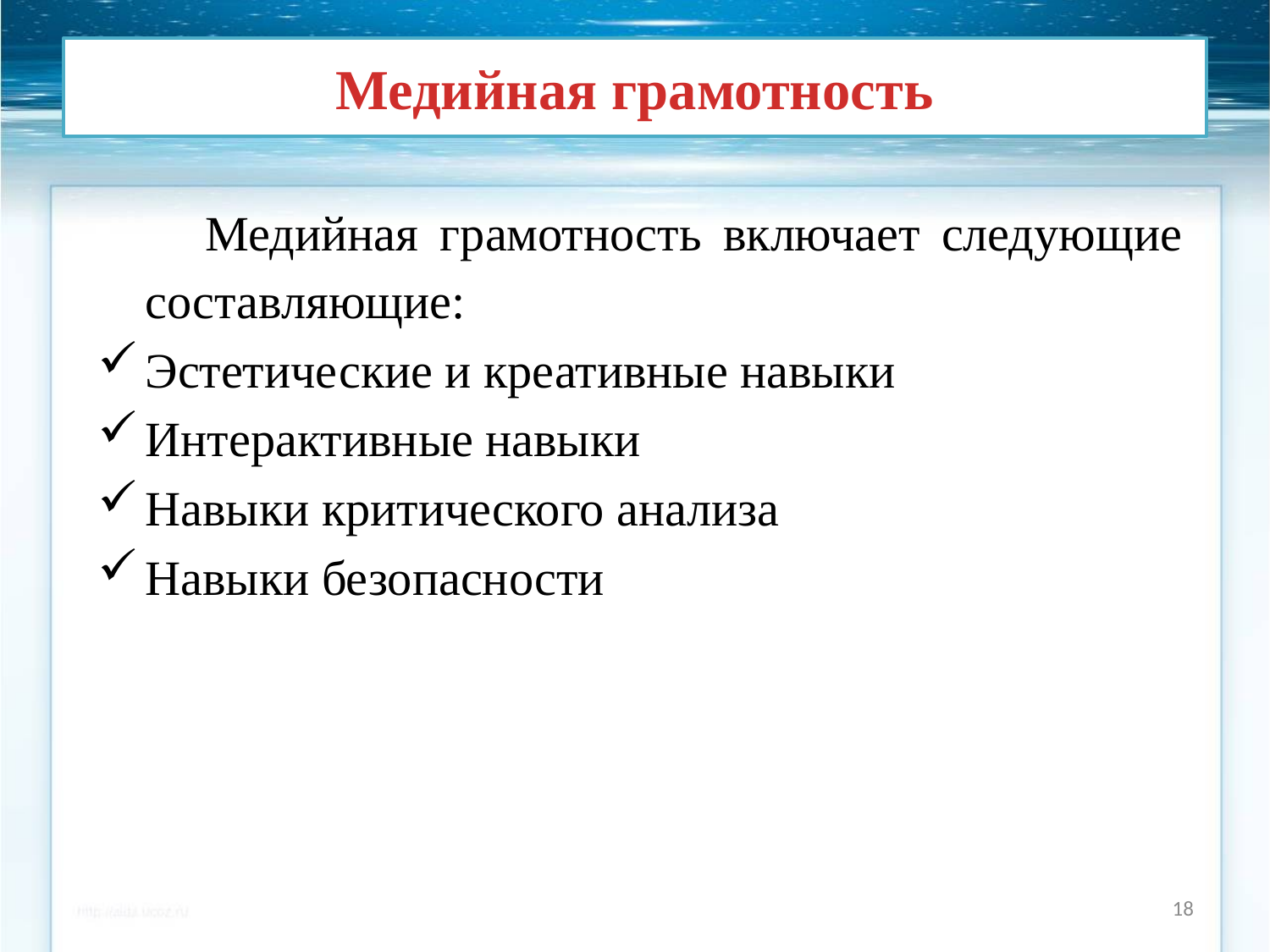

# Медийная грамотность
Медийная грамотность включает следующие составляющие:
Эстетические и креативные навыки
Интерактивные навыки
Навыки критического анализа
Навыки безопасности
18